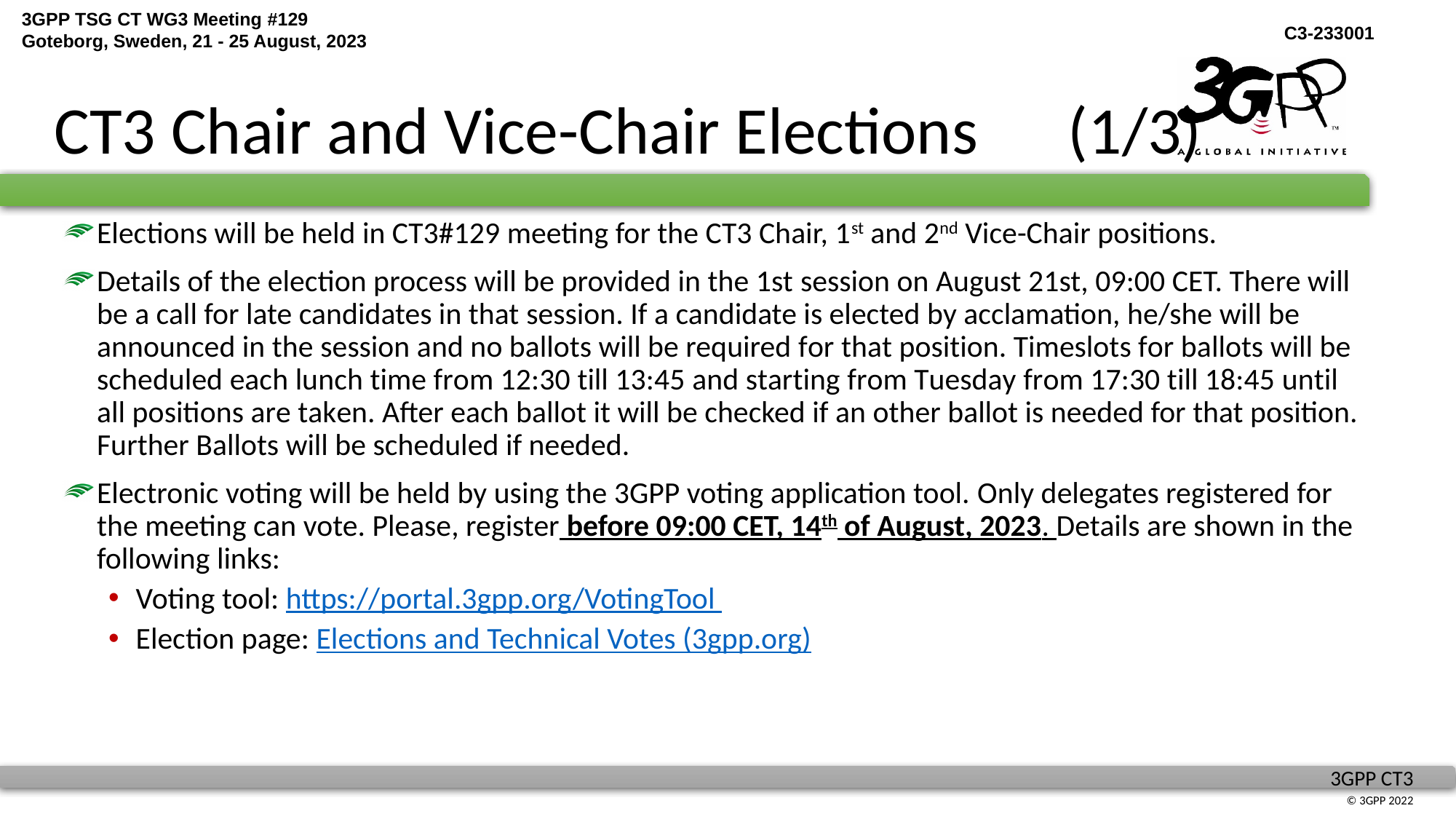

# CT3 Chair and Vice-Chair Elections      (1/3)
Elections will be held in CT3#129 meeting for the CT3 Chair, 1st and 2nd Vice-Chair positions.
Details of the election process will be provided in the 1st session on August 21st, 09:00 CET. There will be a call for late candidates in that session. If a candidate is elected by acclamation, he/she will be announced in the session and no ballots will be required for that position. Timeslots for ballots will be scheduled each lunch time from 12:30 till 13:45 and starting from Tuesday from 17:30 till 18:45 until all positions are taken. After each ballot it will be checked if an other ballot is needed for that position. Further Ballots will be scheduled if needed.
Electronic voting will be held by using the 3GPP voting application tool. Only delegates registered for the meeting can vote. Please, register before 09:00 CET, 14th of August, 2023. Details are shown in the following links:
Voting tool: https://portal.3gpp.org/VotingTool
Election page: Elections and Technical Votes (3gpp.org)